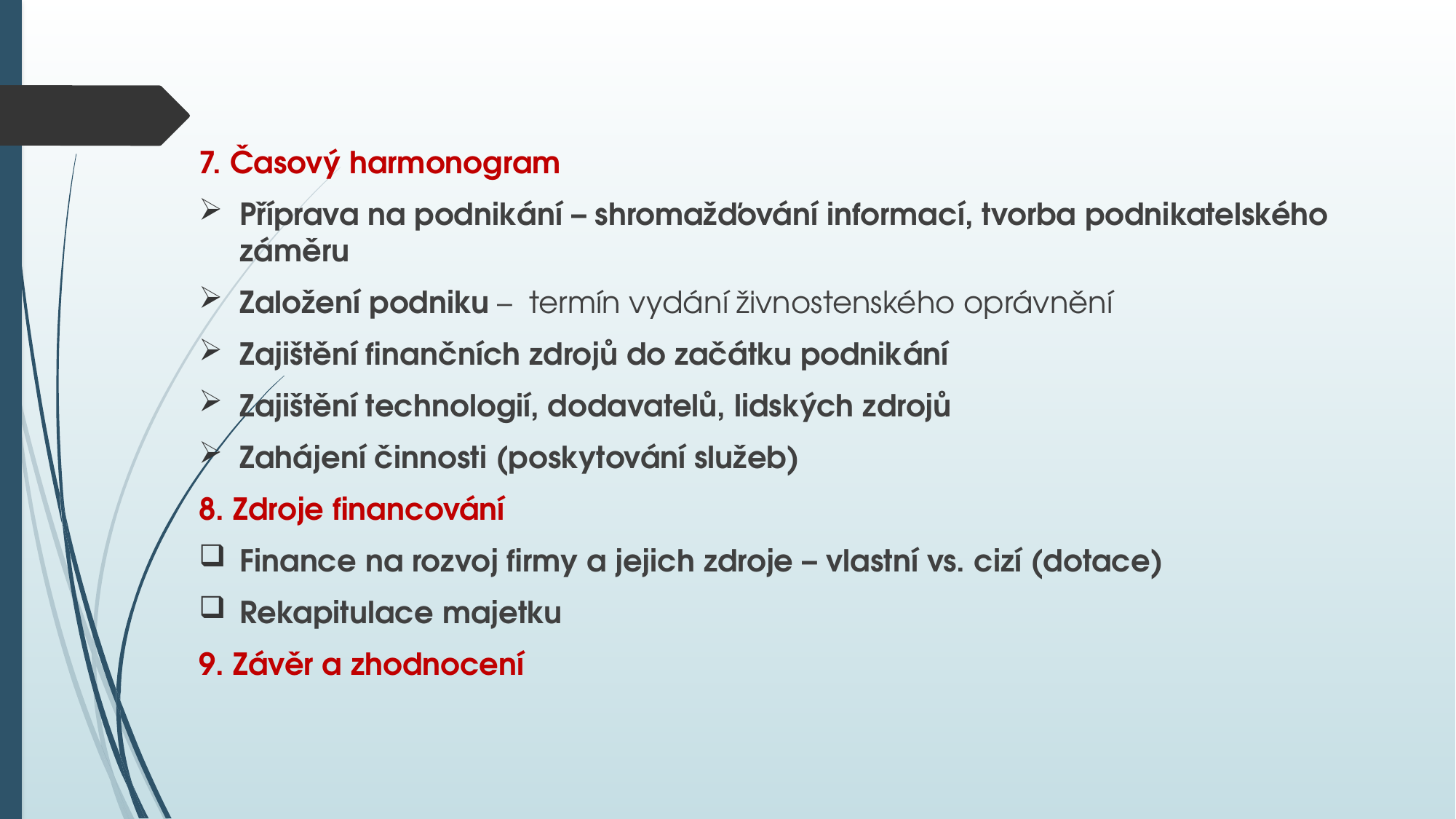

7. Časový harmonogram
Příprava na podnikání – shromažďování informací, tvorba podnikatelského záměru
Založení podniku –  termín vydání živnostenského oprávnění
Zajištění finančních zdrojů do začátku podnikání
Zajištění technologií, dodavatelů, lidských zdrojů
Zahájení činnosti (poskytování služeb)
8. Zdroje financování
Finance na rozvoj firmy a jejich zdroje – vlastní vs. cizí (dotace)
Rekapitulace majetku
9. Závěr a zhodnocení